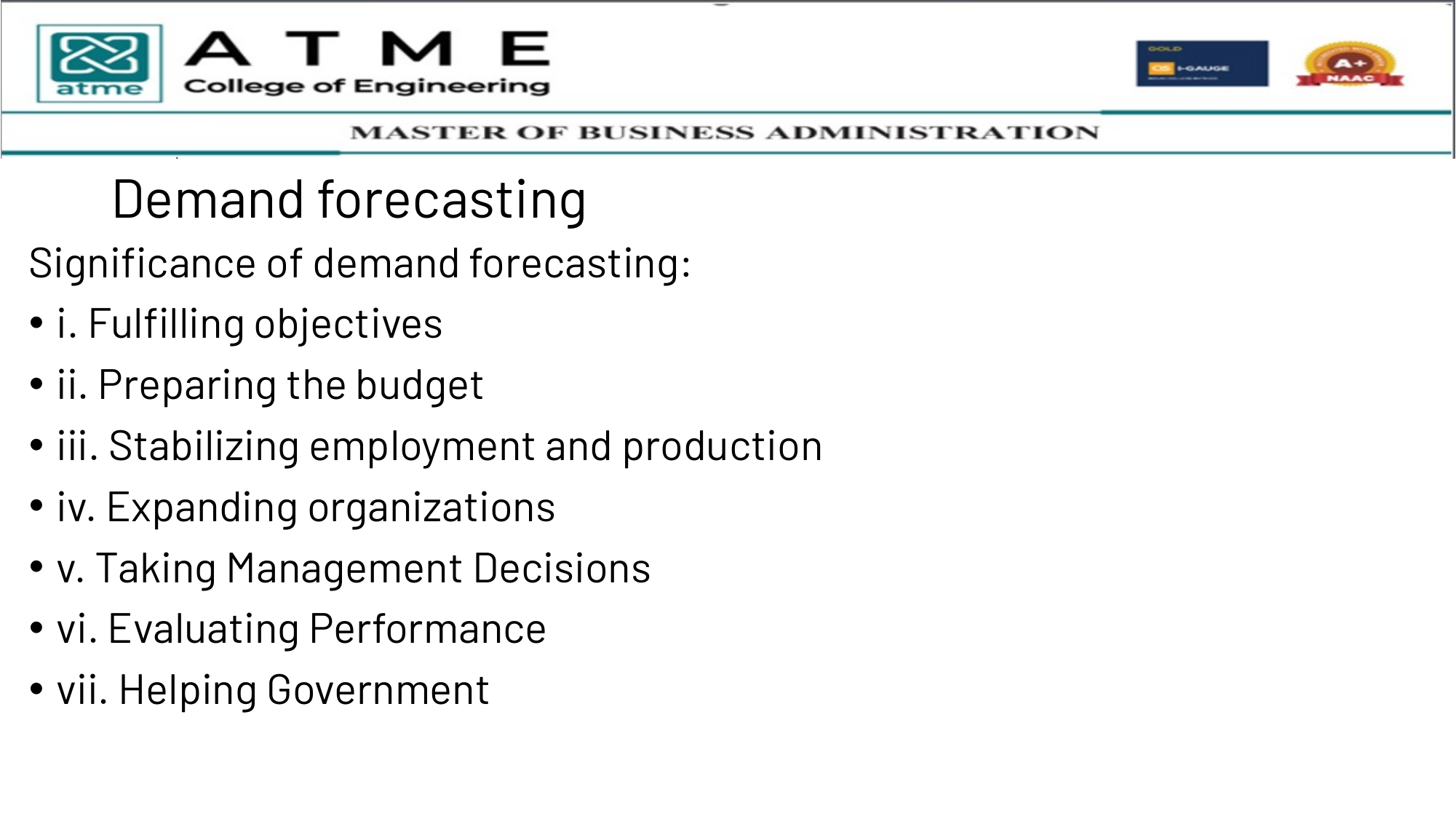

# Demand forecasting
Significance of demand forecasting:
i. Fulfilling objectives
ii. Preparing the budget
iii. Stabilizing employment and production
iv. Expanding organizations
v. Taking Management Decisions
vi. Evaluating Performance
vii. Helping Government